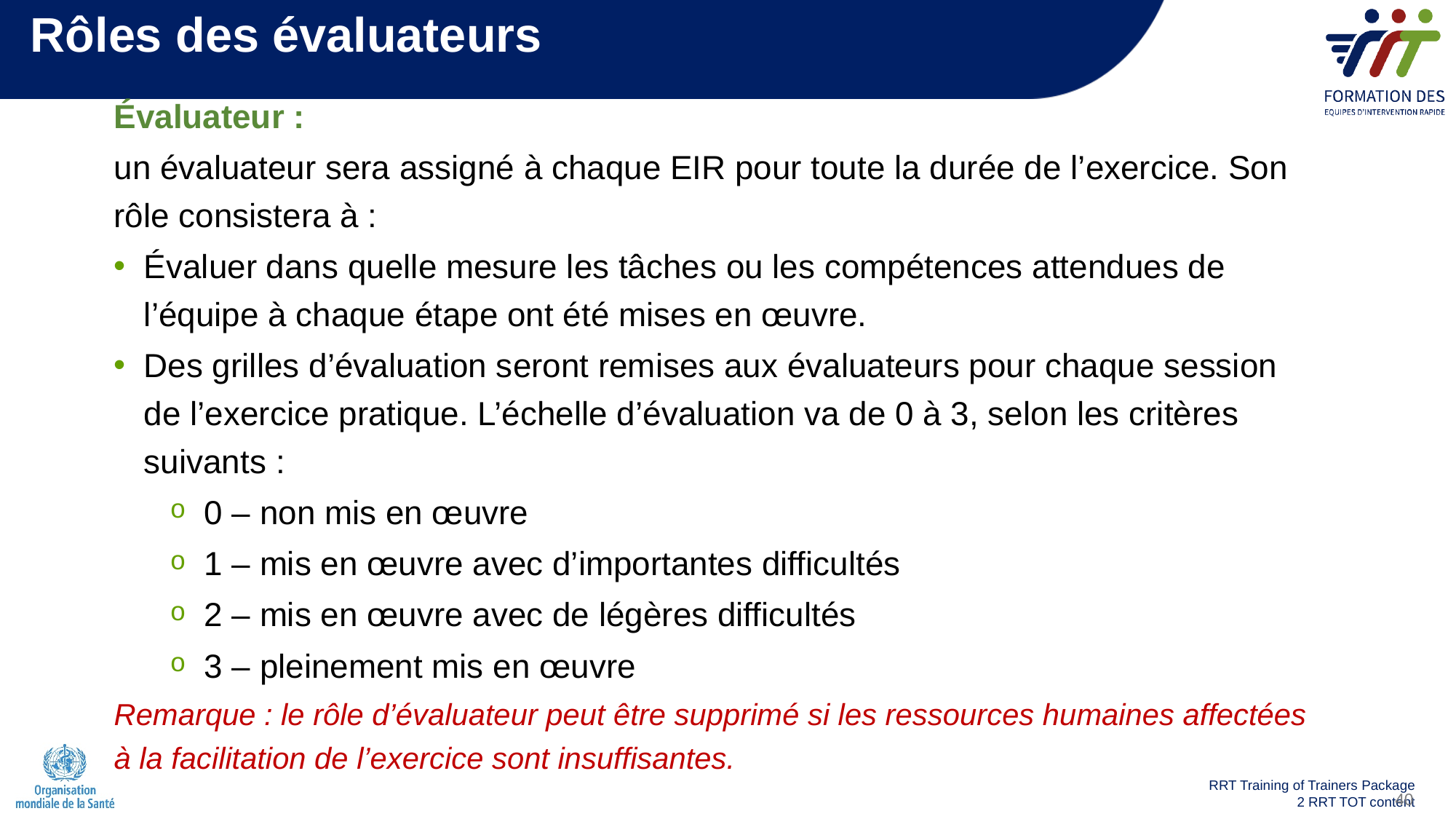

# Rôles des évaluateurs
Évaluateur :
un évaluateur sera assigné à chaque EIR pour toute la durée de l’exercice. Son rôle consistera à :
Évaluer dans quelle mesure les tâches ou les compétences attendues de l’équipe à chaque étape ont été mises en œuvre.
Des grilles d’évaluation seront remises aux évaluateurs pour chaque session de l’exercice pratique. L’échelle d’évaluation va de 0 à 3, selon les critères suivants :
0 – non mis en œuvre
1 – mis en œuvre avec d’importantes difficultés
2 – mis en œuvre avec de légères difficultés
3 – pleinement mis en œuvre
Remarque : le rôle d’évaluateur peut être supprimé si les ressources humaines affectées à la facilitation de l’exercice sont insuffisantes.